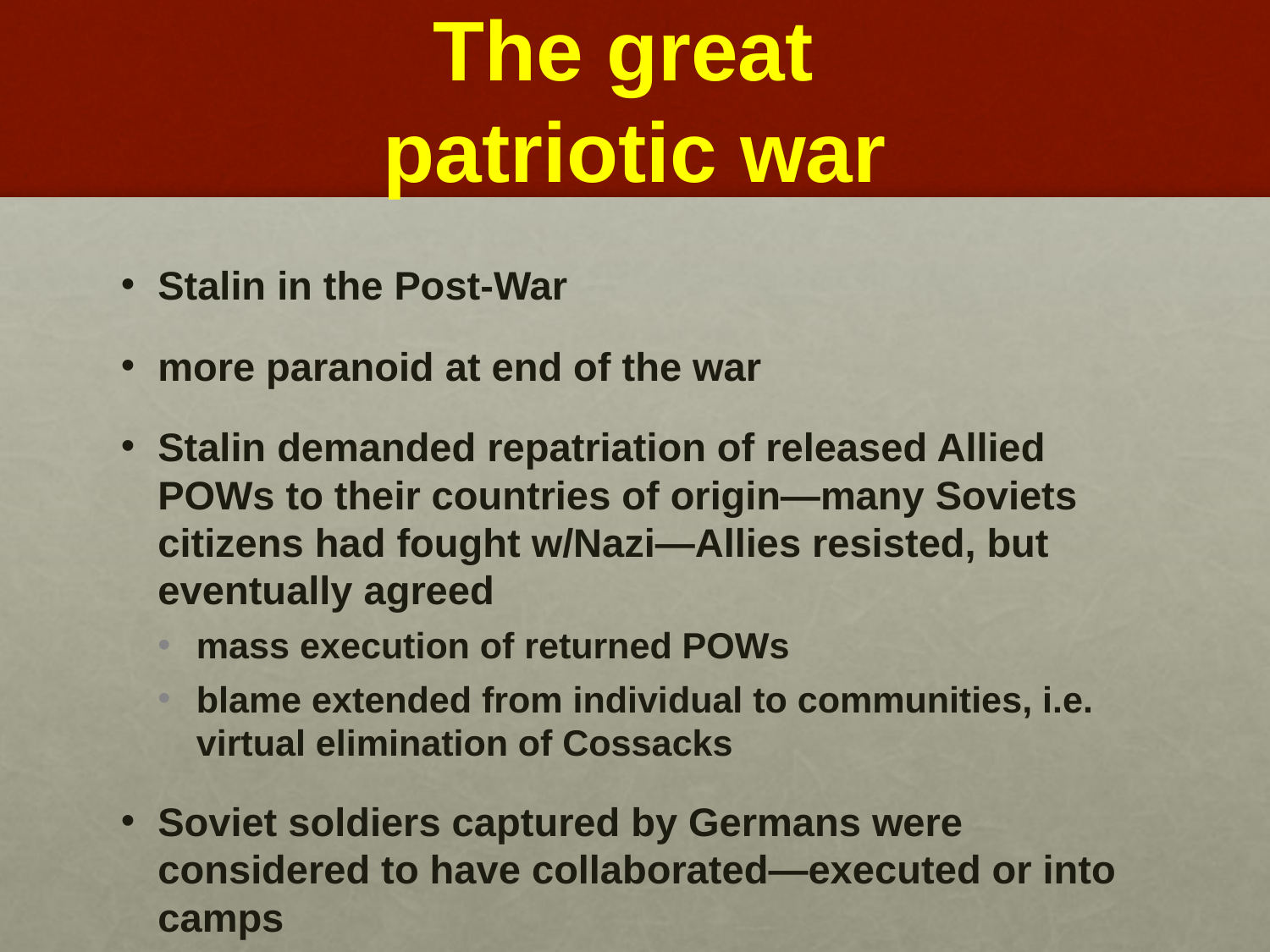

# The great patriotic war
Stalin in the Post-War
more paranoid at end of the war
Stalin demanded repatriation of released Allied POWs to their countries of origin—many Soviets citizens had fought w/Nazi—Allies resisted, but eventually agreed
mass execution of returned POWs
blame extended from individual to communities, i.e. virtual elimination of Cossacks
Soviet soldiers captured by Germans were considered to have collaborated—executed or into camps